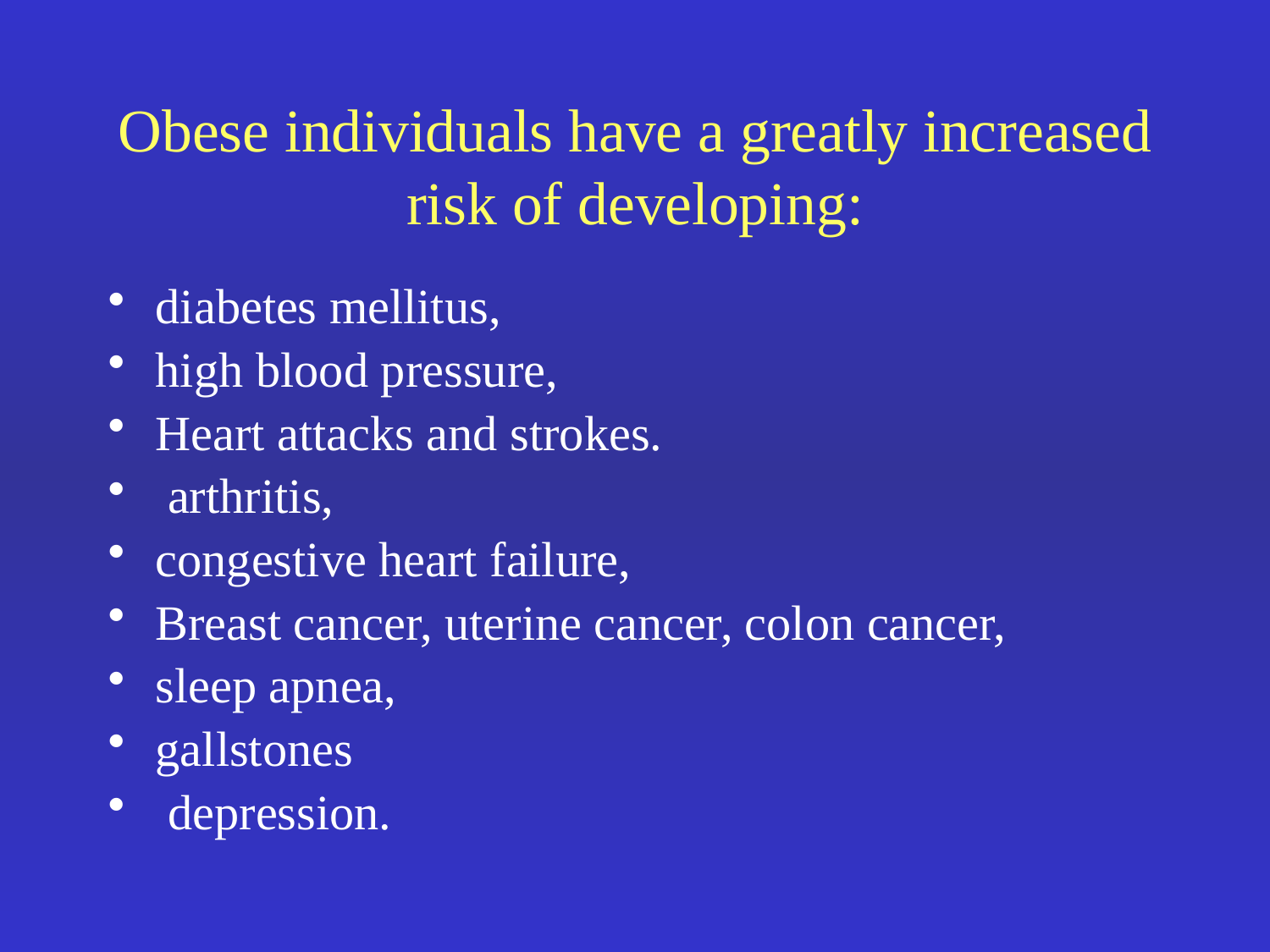

# Obese individuals have a greatly increased risk of developing:
diabetes mellitus,
high blood pressure,
Heart attacks and strokes.
 arthritis,
congestive heart failure,
Breast cancer, uterine cancer, colon cancer,
sleep apnea,
gallstones
 depression.